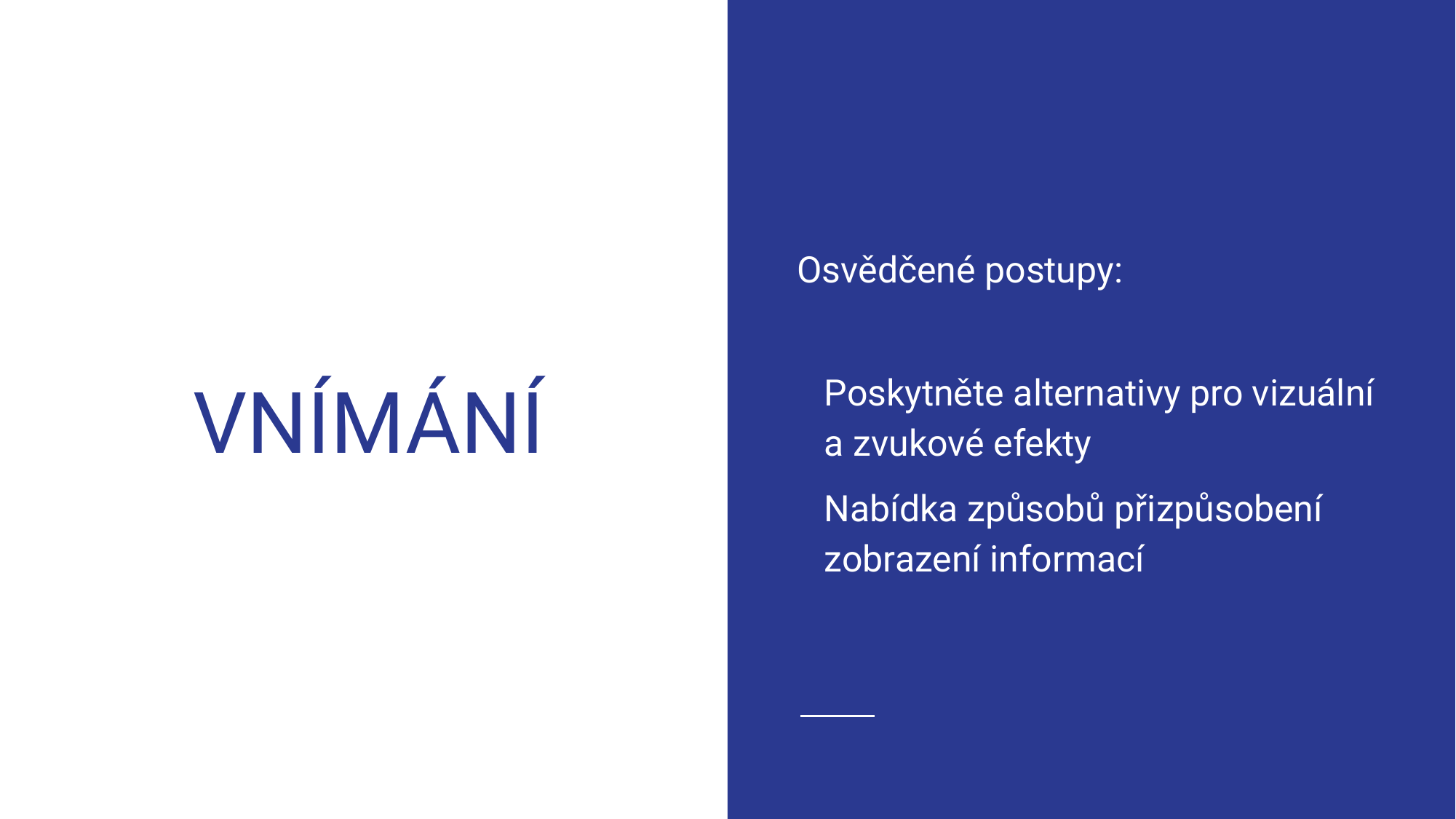

Osvědčené postupy:

Poskytněte alternativy pro vizuální a zvukové efekty
Nabídka způsobů přizpůsobení zobrazení informací
# VNÍMÁNÍ